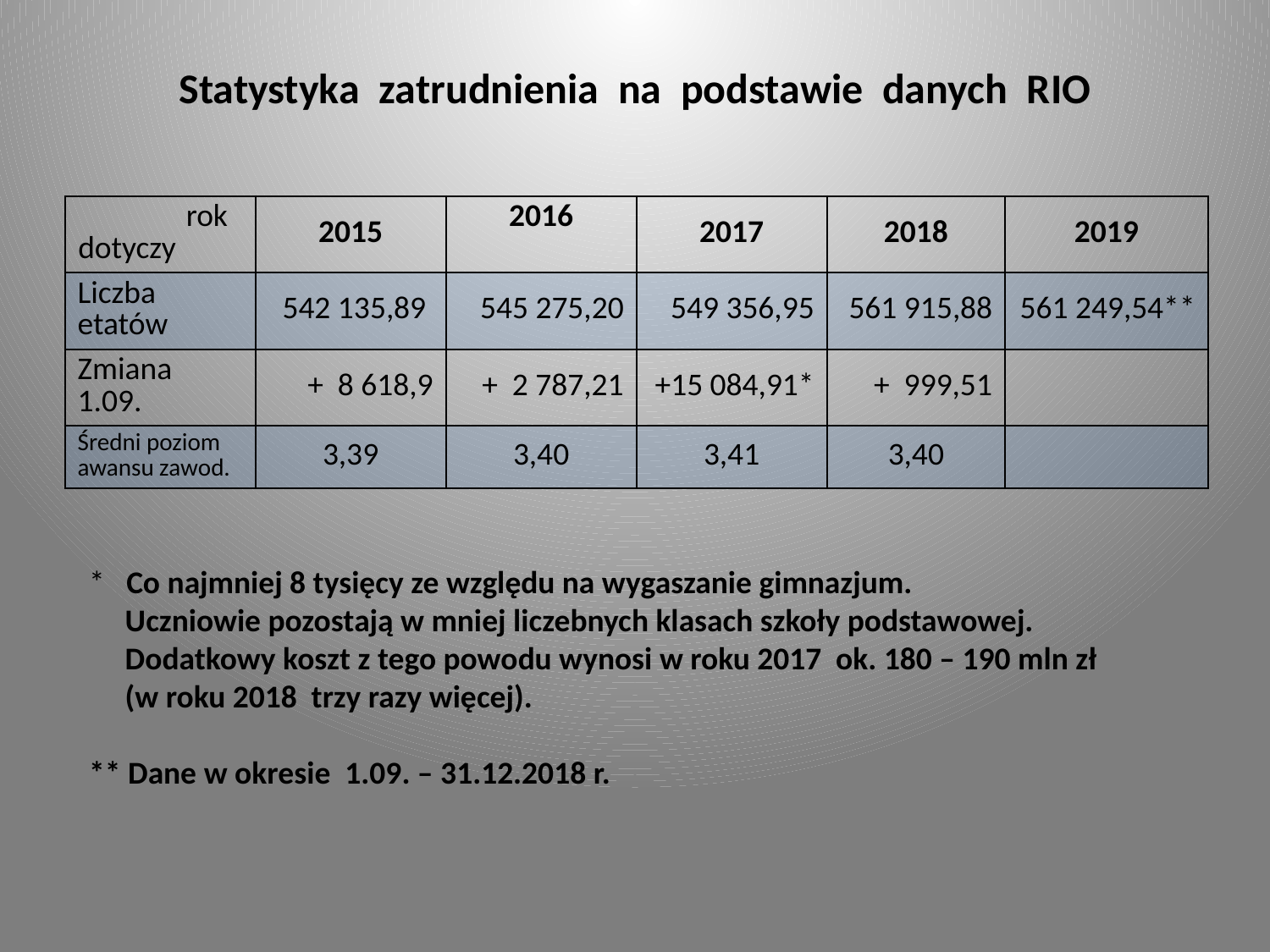

# Statystyka  zatrudnienia  na  podstawie  danych  RIO
|  | 2015 | 2016 | 2017 | 2018 | 2019 |
| --- | --- | --- | --- | --- | --- |
| Liczba etatów | 542 135,89 | 545 275,20 | 549 356,95 | 561 915,88 | 561 249,54\*\* |
| Zmiana 1.09. | + 8 618,9 | + 2 787,21 | +15 084,91\* | + 999,51 |  |
| Średni poziom awansu zawod. | 3,39 | 3,40 | 3,41 | 3,40 |  |
| rok dotyczy |
| --- |
*   Co najmniej 8 tysięcy ze względu na wygaszanie gimnazjum.
     Uczniowie pozostają w mniej liczebnych klasach szkoły podstawowej.
     Dodatkowy koszt z tego powodu wynosi w roku 2017  ok. 180 – 190 mln zł
     (w roku 2018  trzy razy więcej).

** Dane w okresie  1.09. – 31.12.2018 r.